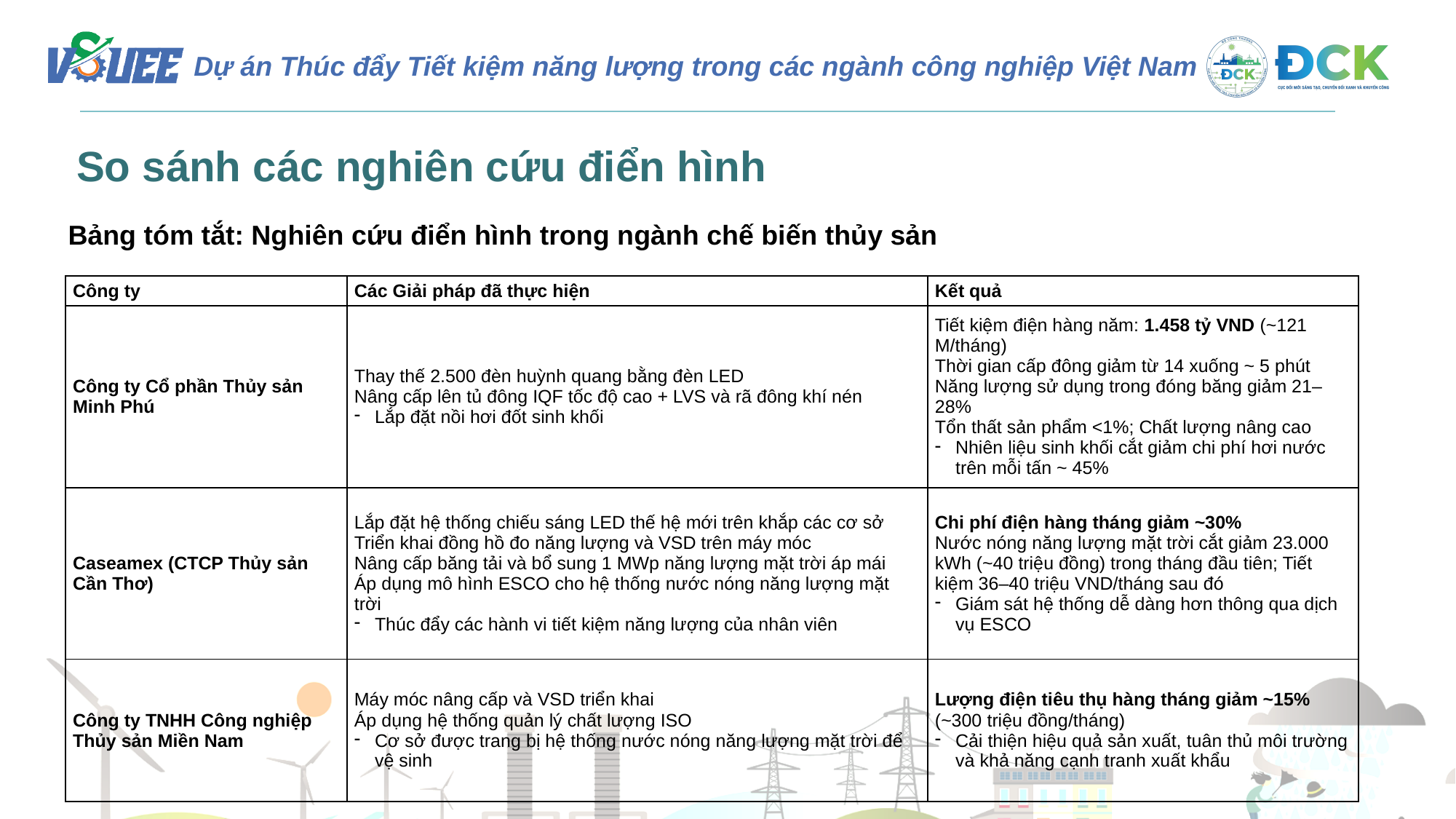

So sánh các nghiên cứu điển hình
Bảng tóm tắt: Nghiên cứu điển hình trong ngành chế biến thủy sản
| Công ty | Các Giải pháp đã thực hiện | Kết quả |
| --- | --- | --- |
| Công ty Cổ phần Thủy sản Minh Phú | Thay thế 2.500 đèn huỳnh quang bằng đèn LED Nâng cấp lên tủ đông IQF tốc độ cao + LVS và rã đông khí nén Lắp đặt nồi hơi đốt sinh khối | Tiết kiệm điện hàng năm: 1.458 tỷ VND (~121 M/tháng) Thời gian cấp đông giảm từ 14 xuống ~ 5 phút Năng lượng sử dụng trong đóng băng giảm 21–28% Tổn thất sản phẩm <1%; Chất lượng nâng cao Nhiên liệu sinh khối cắt giảm chi phí hơi nước trên mỗi tấn ~ 45% |
| Caseamex (CTCP Thủy sản Cần Thơ) | Lắp đặt hệ thống chiếu sáng LED thế hệ mới trên khắp các cơ sở Triển khai đồng hồ đo năng lượng và VSD trên máy móc Nâng cấp băng tải và bổ sung 1 MWp năng lượng mặt trời áp mái Áp dụng mô hình ESCO cho hệ thống nước nóng năng lượng mặt trời Thúc đẩy các hành vi tiết kiệm năng lượng của nhân viên | Chi phí điện hàng tháng giảm ~30% Nước nóng năng lượng mặt trời cắt giảm 23.000 kWh (~40 triệu đồng) trong tháng đầu tiên; Tiết kiệm 36–40 triệu VND/tháng sau đó Giám sát hệ thống dễ dàng hơn thông qua dịch vụ ESCO |
| Công ty TNHH Công nghiệp Thủy sản Miền Nam | Máy móc nâng cấp và VSD triển khai Áp dụng hệ thống quản lý chất lượng ISO Cơ sở được trang bị hệ thống nước nóng năng lượng mặt trời để vệ sinh | Lượng điện tiêu thụ hàng tháng giảm ~15% (~300 triệu đồng/tháng) Cải thiện hiệu quả sản xuất, tuân thủ môi trường và khả năng cạnh tranh xuất khẩu |